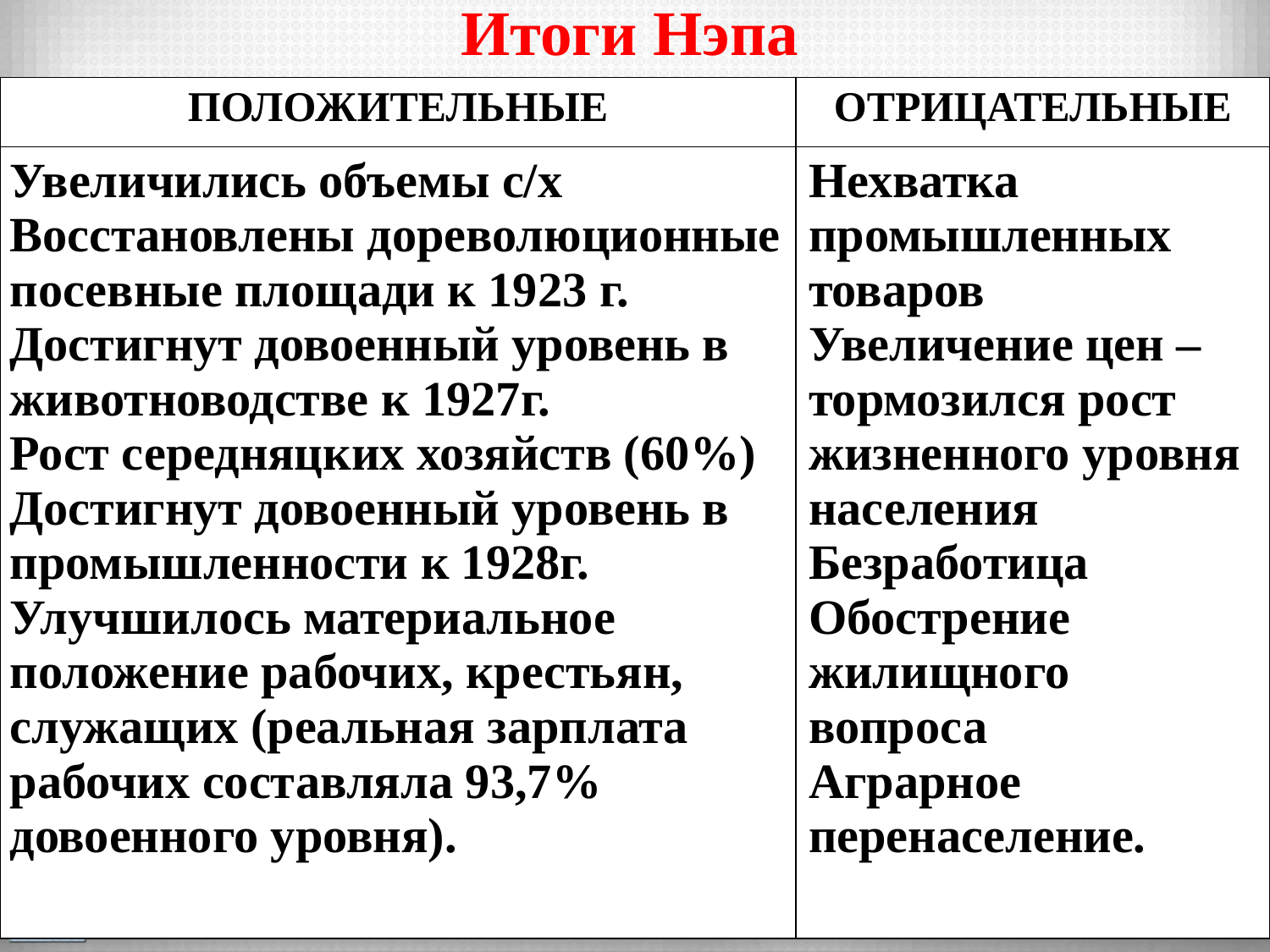

# Итоги Нэпа
| ПОЛОЖИТЕЛЬНЫЕ | ОТРИЦАТЕЛЬНЫЕ |
| --- | --- |
| Увеличились объемы с/х Восстановлены дореволюционные посевные площади к 1923 г. Достигнут довоенный уровень в животноводстве к 1927г. Рост середняцких хозяйств (60%) Достигнут довоенный уровень в промышленности к 1928г. Улучшилось материальное положение рабочих, крестьян, служащих (реальная зарплата рабочих составляла 93,7% довоенного уровня). | Нехватка промышленных товаров Увеличение цен – тормозился рост жизненного уровня населения Безработица Обострение жилищного вопроса Аграрное перенаселение. |